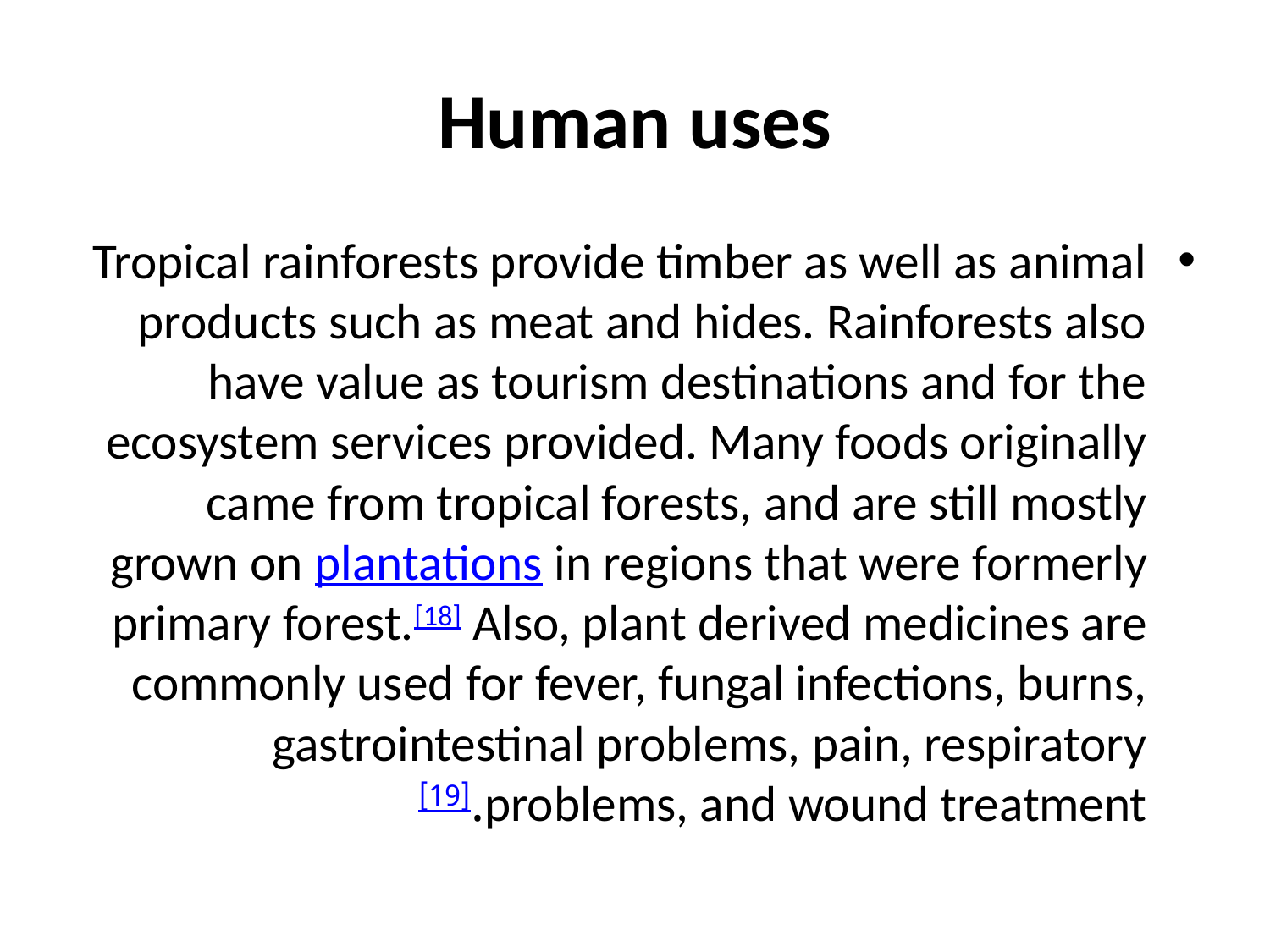

# Human uses
Tropical rainforests provide timber as well as animal products such as meat and hides. Rainforests also have value as tourism destinations and for the ecosystem services provided. Many foods originally came from tropical forests, and are still mostly grown on plantations in regions that were formerly primary forest.[18] Also, plant derived medicines are commonly used for fever, fungal infections, burns, gastrointestinal problems, pain, respiratory problems, and wound treatment.[19]